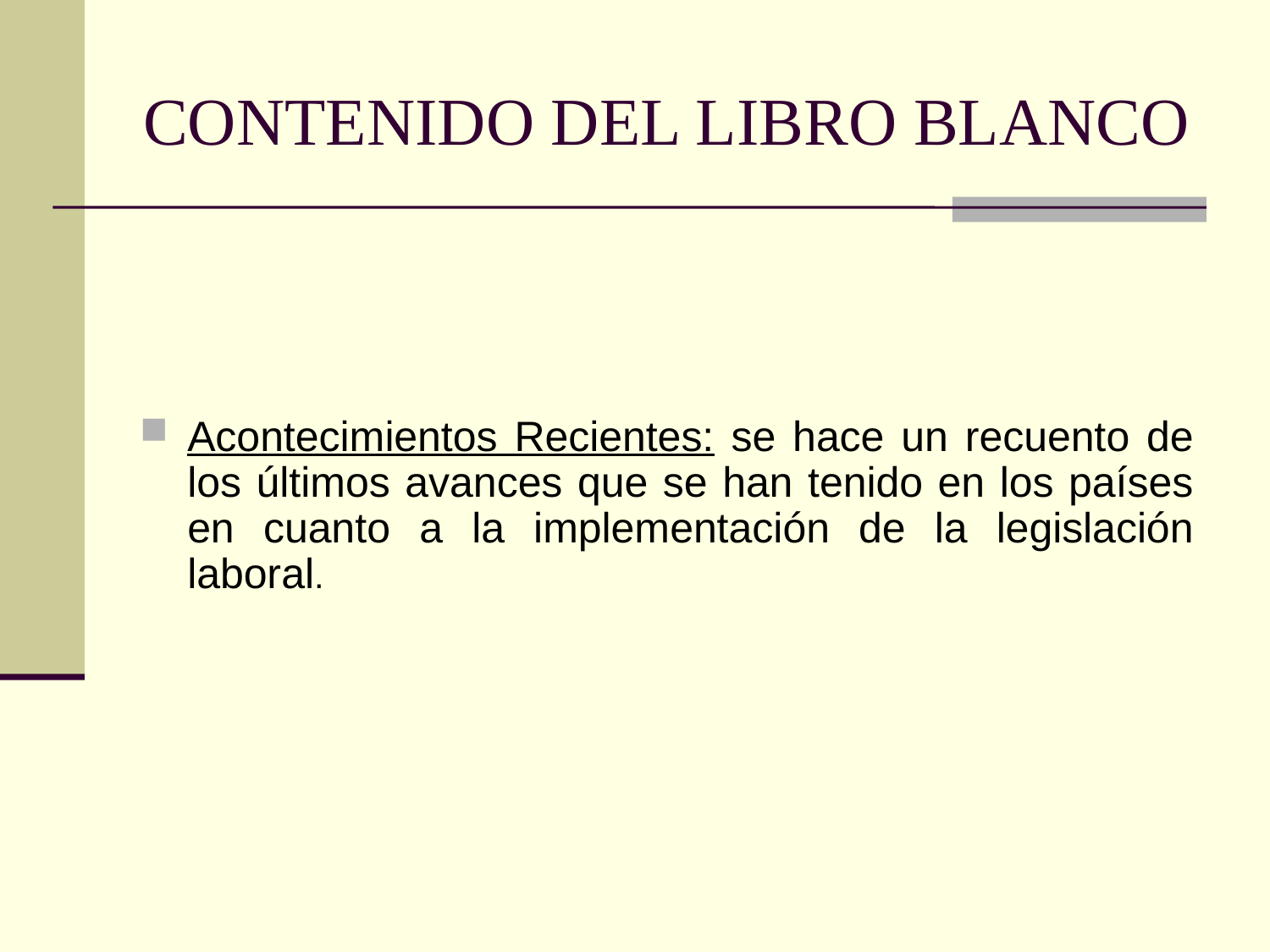

# CONTENIDO DEL LIBRO BLANCO

Acontecimientos Recientes: se hace un recuento de los últimos avances que se han tenido en los países en cuanto a la implementación de la legislación laboral.